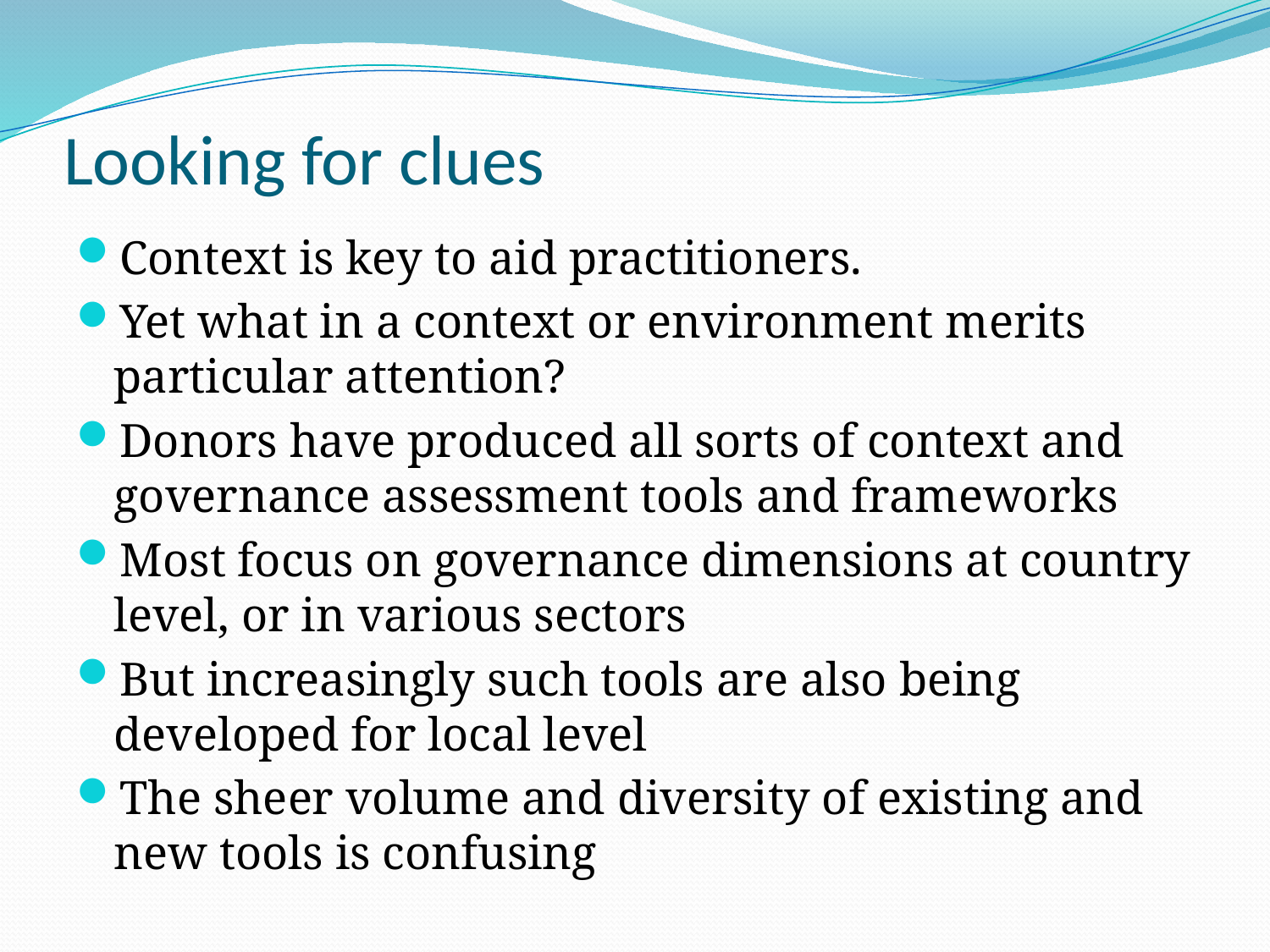

# Looking for clues
Context is key to aid practitioners.
Yet what in a context or environment merits particular attention?
Donors have produced all sorts of context and governance assessment tools and frameworks
Most focus on governance dimensions at country level, or in various sectors
But increasingly such tools are also being developed for local level
The sheer volume and diversity of existing and new tools is confusing